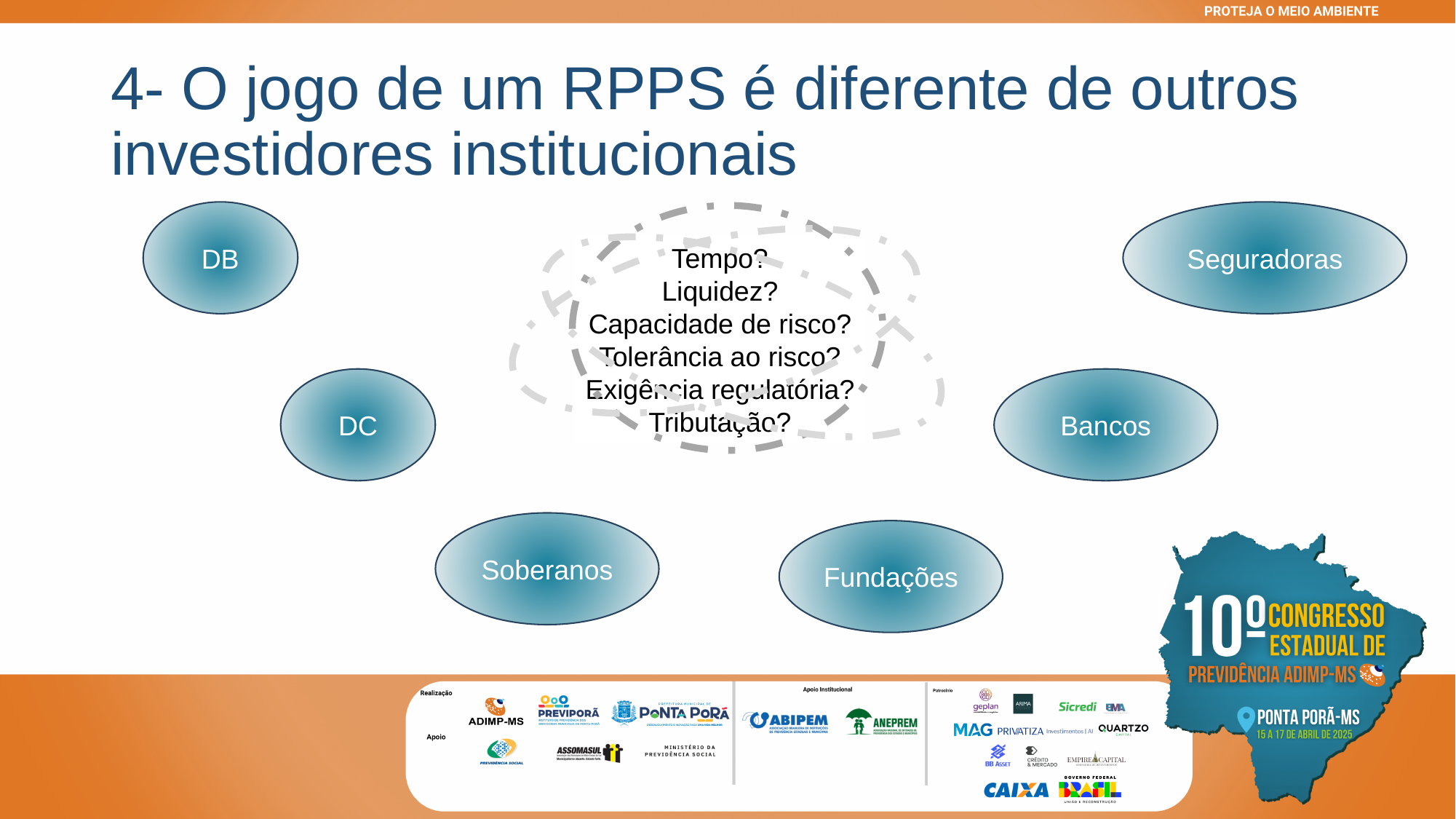

# 4- O jogo de um RPPS é diferente de outros investidores institucionais
DB
Seguradoras

Tempo?
Liquidez?
Capacidade de risco?
Tolerância ao risco?
Exigência regulatória?
Tributação?

DC
Bancos
Soberanos
Fundações